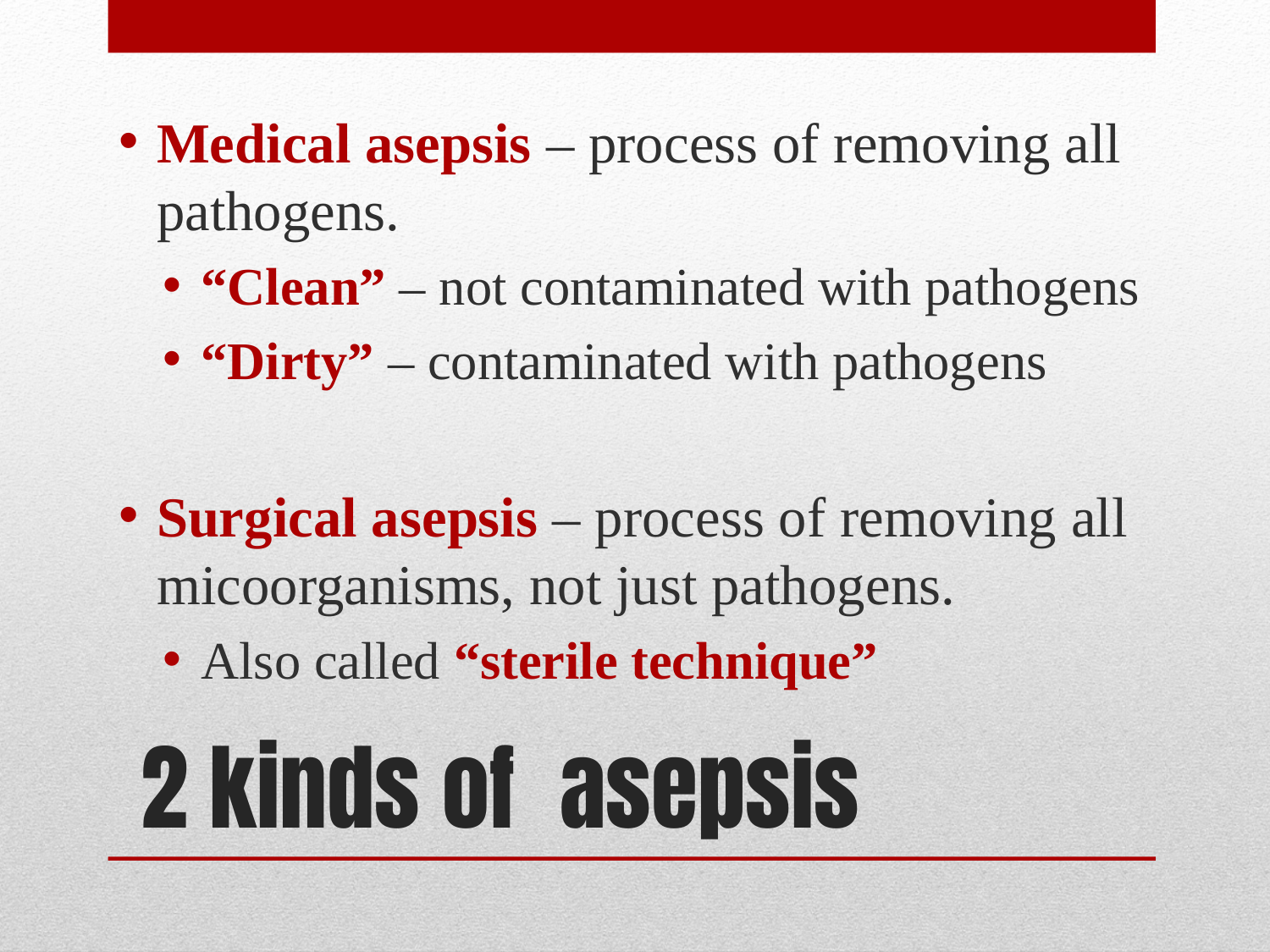

Medical asepsis – process of removing all  pathogens.
“Clean” – not contaminated with pathogens
“Dirty” – contaminated with pathogens

Surgical asepsis – process of removing all micoorganisms, not just pathogens.
Also called “sterile technique”
# 2 kinds of  asepsis